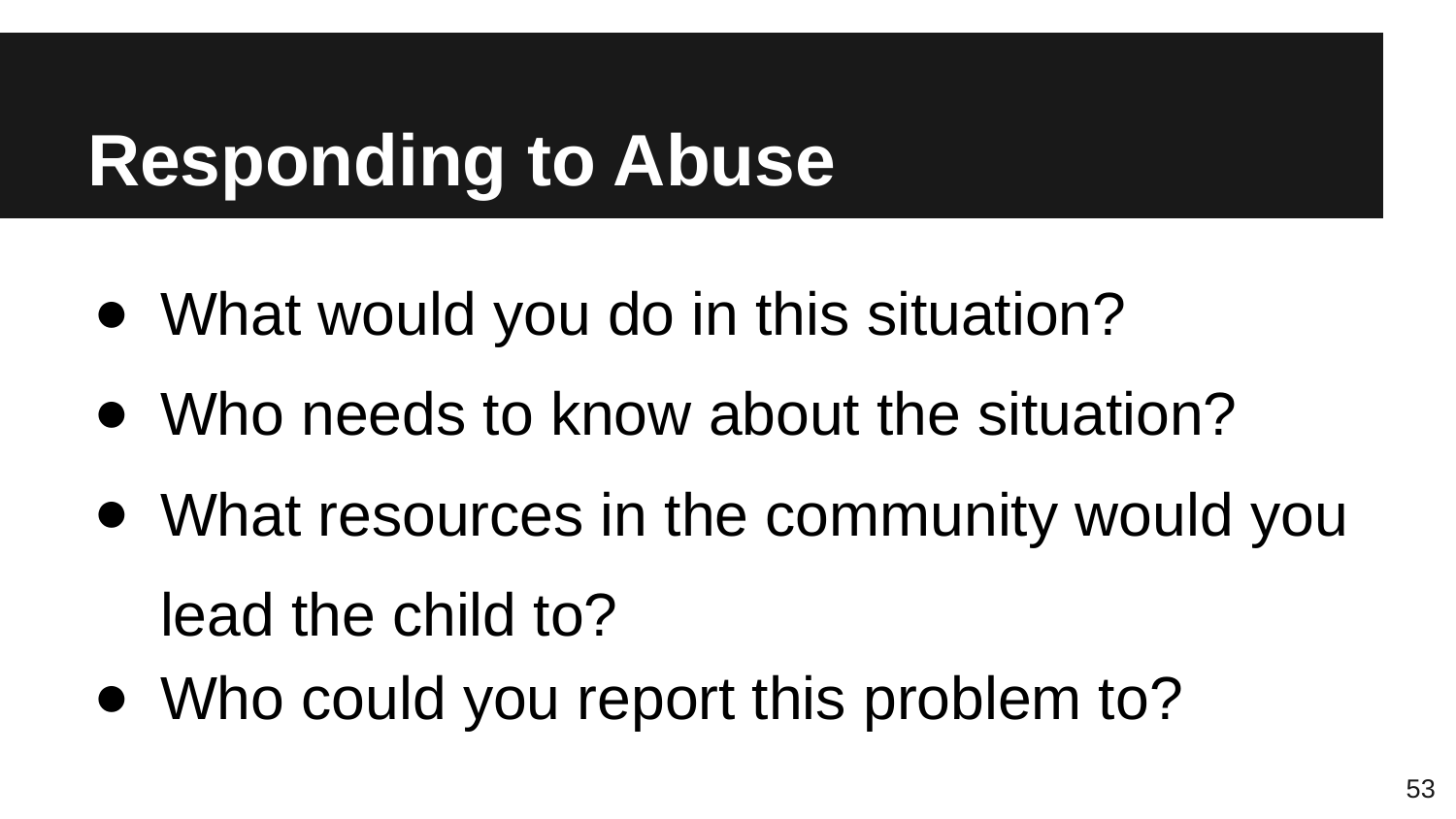

# Responding to Abuse
What would you do in this situation?
Who needs to know about the situation?
What resources in the community would you lead the child to?
Who could you report this problem to?

53